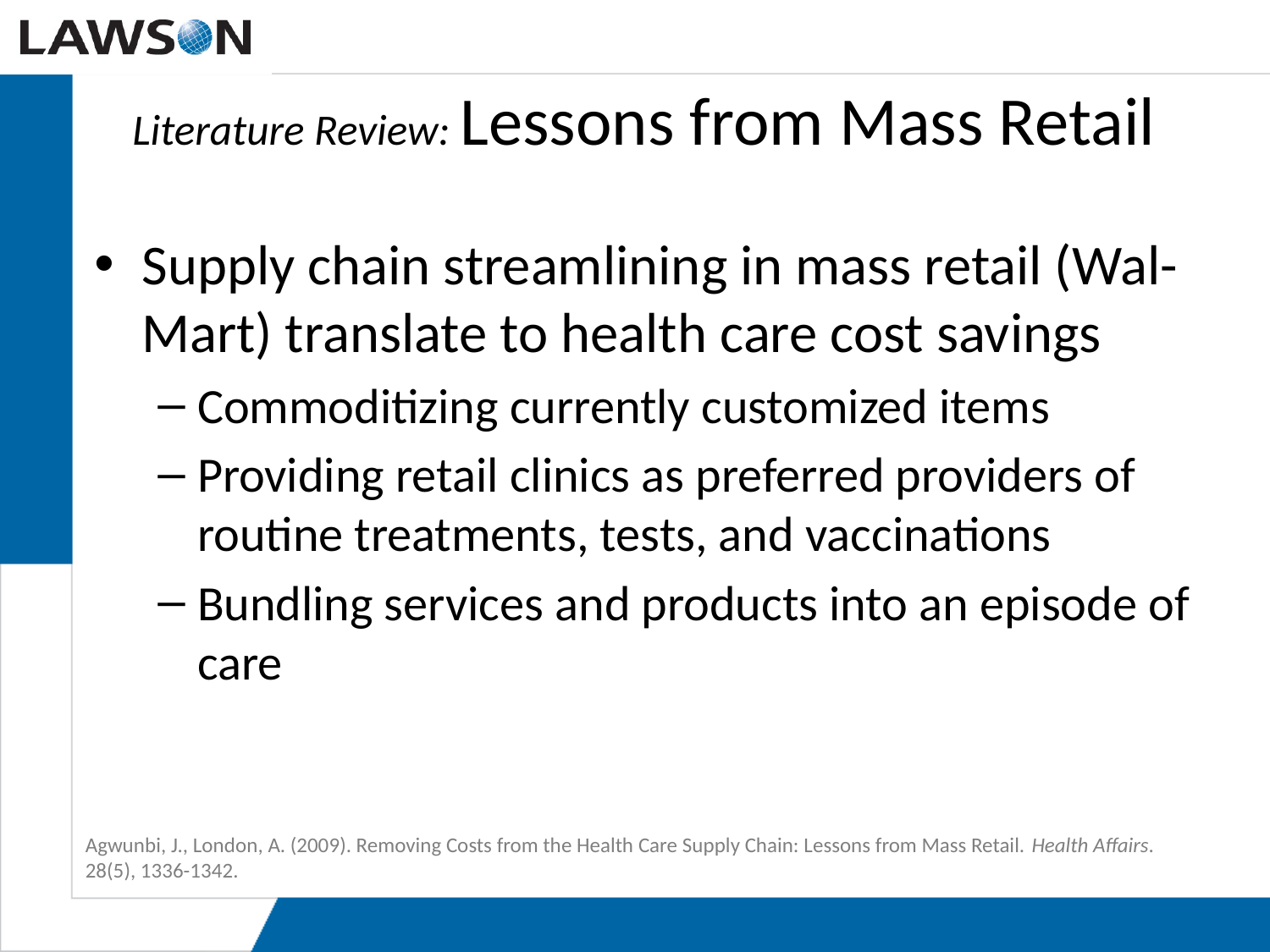

# Literature Review: Lessons from Mass Retail
Supply chain streamlining in mass retail (Wal-Mart) translate to health care cost savings
Commoditizing currently customized items
Providing retail clinics as preferred providers of routine treatments, tests, and vaccinations
Bundling services and products into an episode of care

Agwunbi, J., London, A. (2009). Removing Costs from the Health Care Supply Chain: Lessons from Mass Retail. Health Affairs. 28(5), 1336-1342.